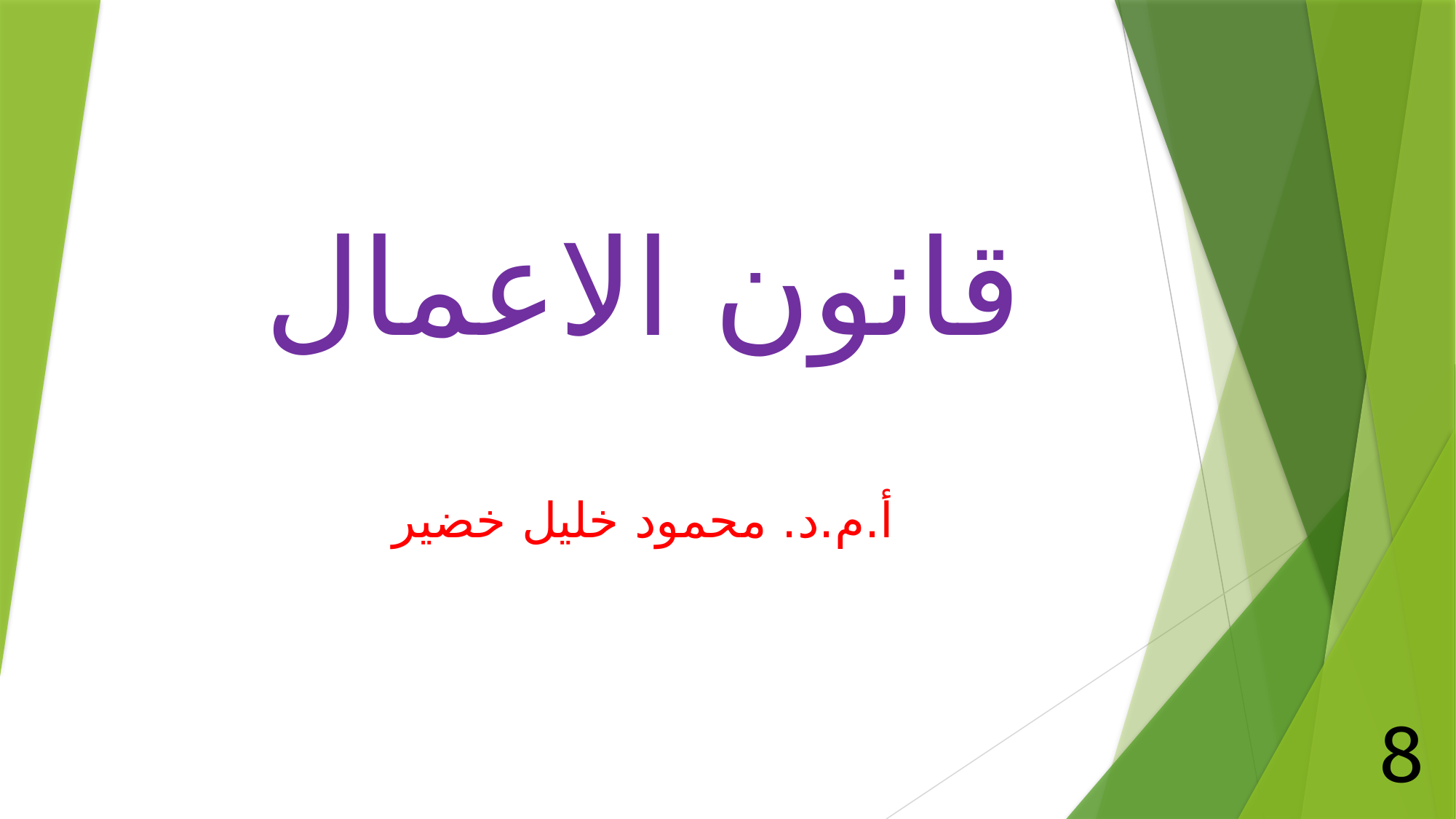

# قانون الاعمال
أ.م.د. محمود خليل خضير
8